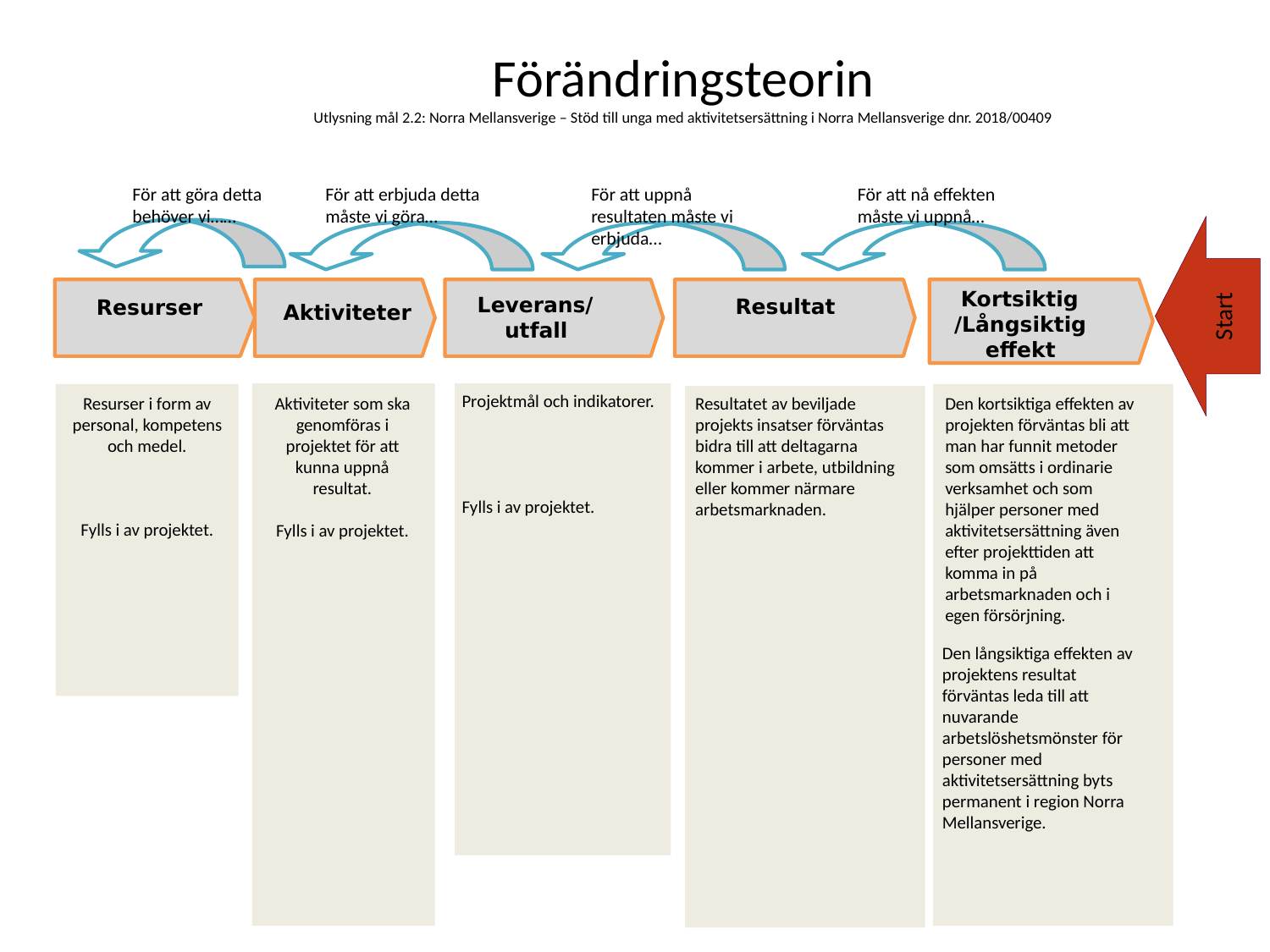

# Förändringsteorin Utlysning mål 2.2: Norra Mellansverige – Stöd till unga med aktivitetsersättning i Norra Mellansverige dnr. 2018/00409
För att göra detta behöver vi……
För att erbjuda detta måste vi göra…
För att uppnå resultaten måste vi erbjuda…
För att nå effekten måste vi uppnå…
Start

Kortsiktig /Långsiktig effekt
Leverans/ utfall
Resultat
Resurser
Aktiviteter

Projektmål och indikatorer.

Fylls i av projektet.

Resurser i form av personal, kompetens och medel.

Fylls i av projektet.

Aktiviteter som ska genomföras i projektet för att kunna uppnå resultat.

Fylls i av projektet.
Resultatet av beviljade projekts insatser förväntas bidra till att deltagarna kommer i arbete, utbildning eller kommer närmare arbetsmarknaden.

Den kortsiktiga effekten av projekten förväntas bli att man har funnit metoder som omsätts i ordinarie verksamhet och som hjälper personer med aktivitetsersättning även efter projekttiden att komma in på arbetsmarknaden och i egen försörjning.
Den långsiktiga effekten av projektens resultat förväntas leda till att nuvarande arbetslöshetsmönster för personer med aktivitetsersättning byts permanent i region Norra Mellansverige.